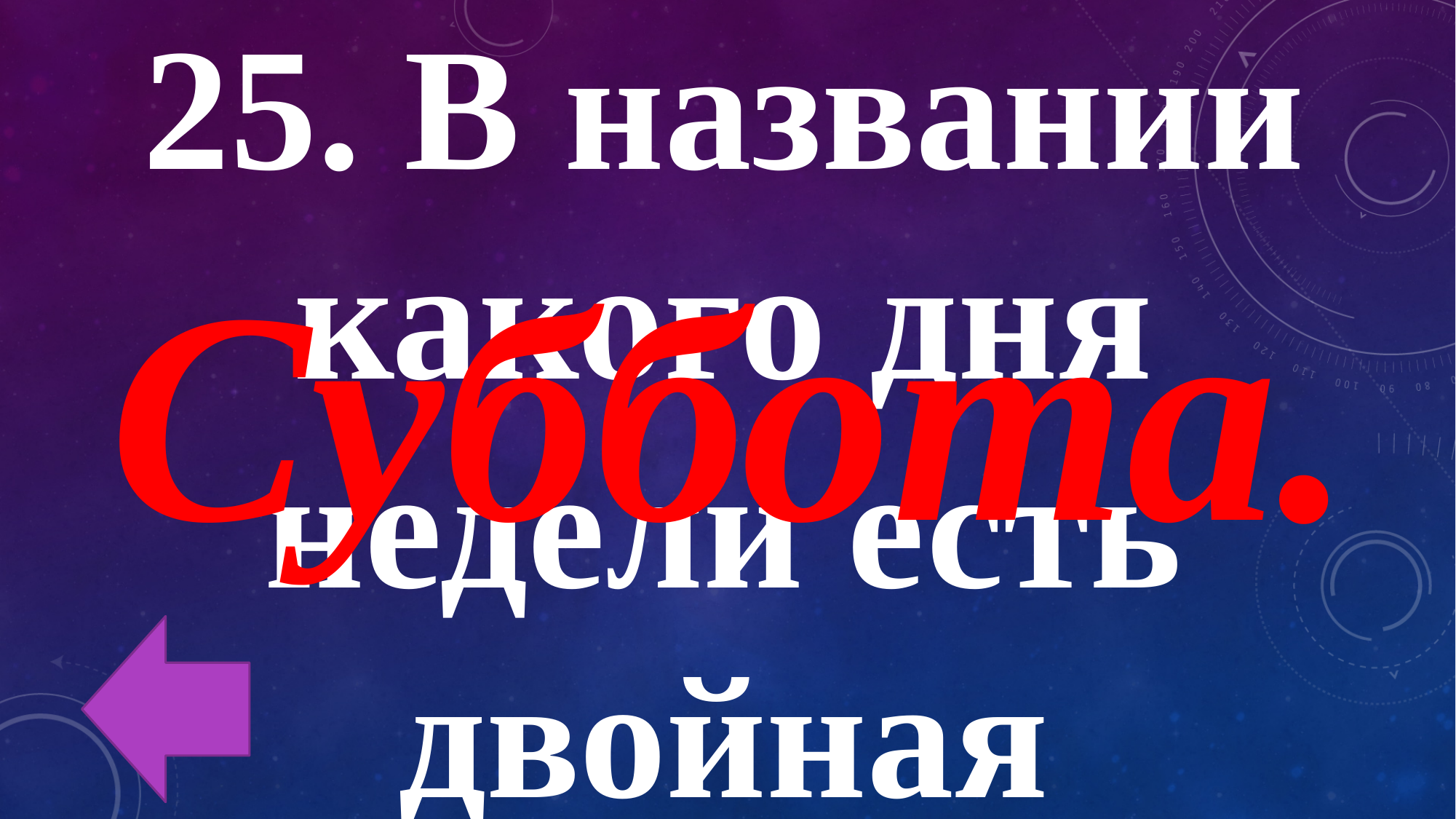

25. В названии какого дня недели есть двойная согласная?
Суббота.